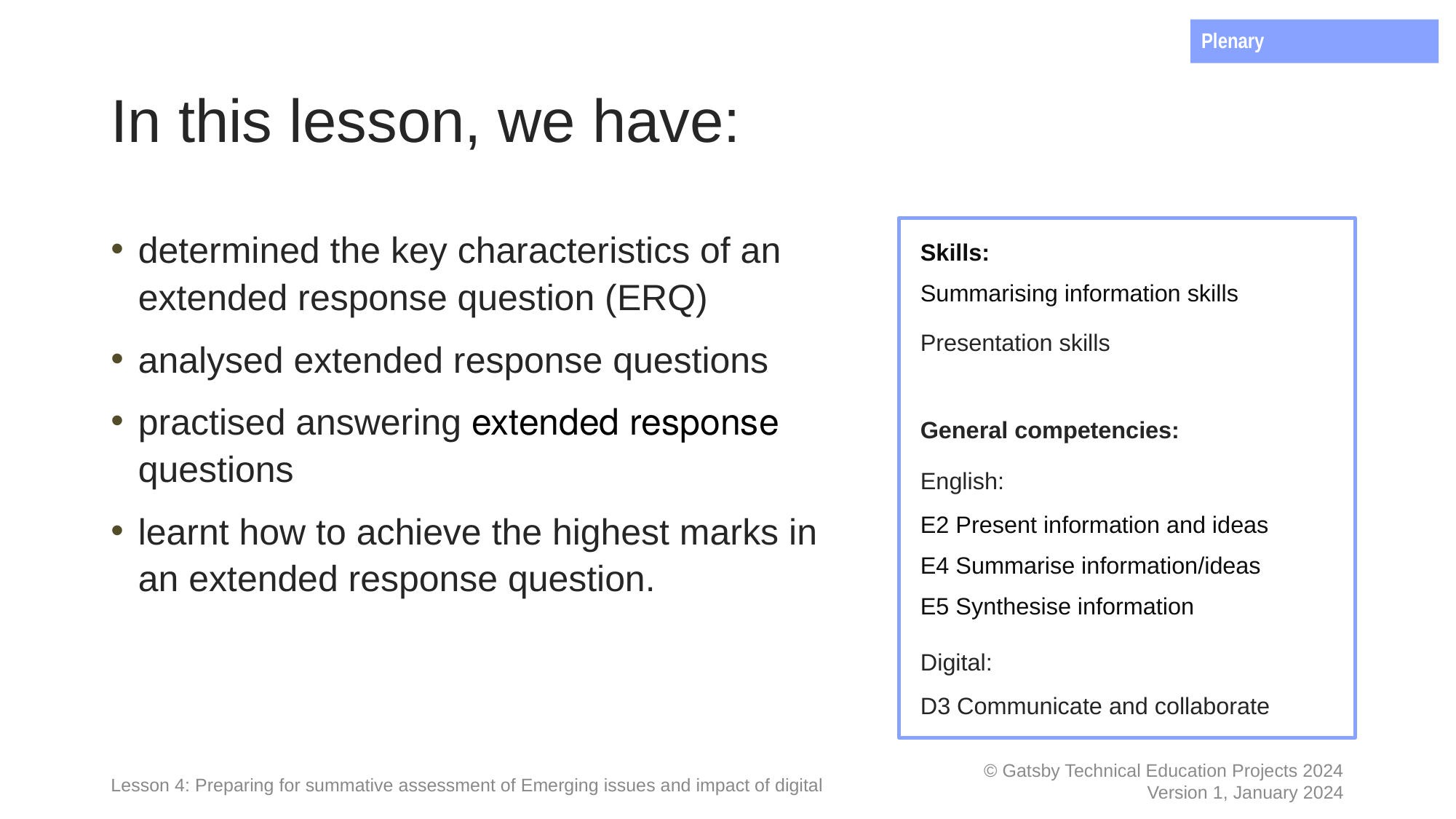

Plenary
# In this lesson, we have:
determined the key characteristics of an extended response question (ERQ)
analysed extended response questions
practised answering extended response questions
learnt how to achieve the highest marks in an extended response question.
Skills:
Summarising information skills
Presentation skills

General competencies:
English:
E2 Present information and ideas
E4 Summarise information/ideas
E5 Synthesise information
Digital:
D3 Communicate and collaborate
Lesson 4: Preparing for summative assessment of Emerging issues and impact of digital